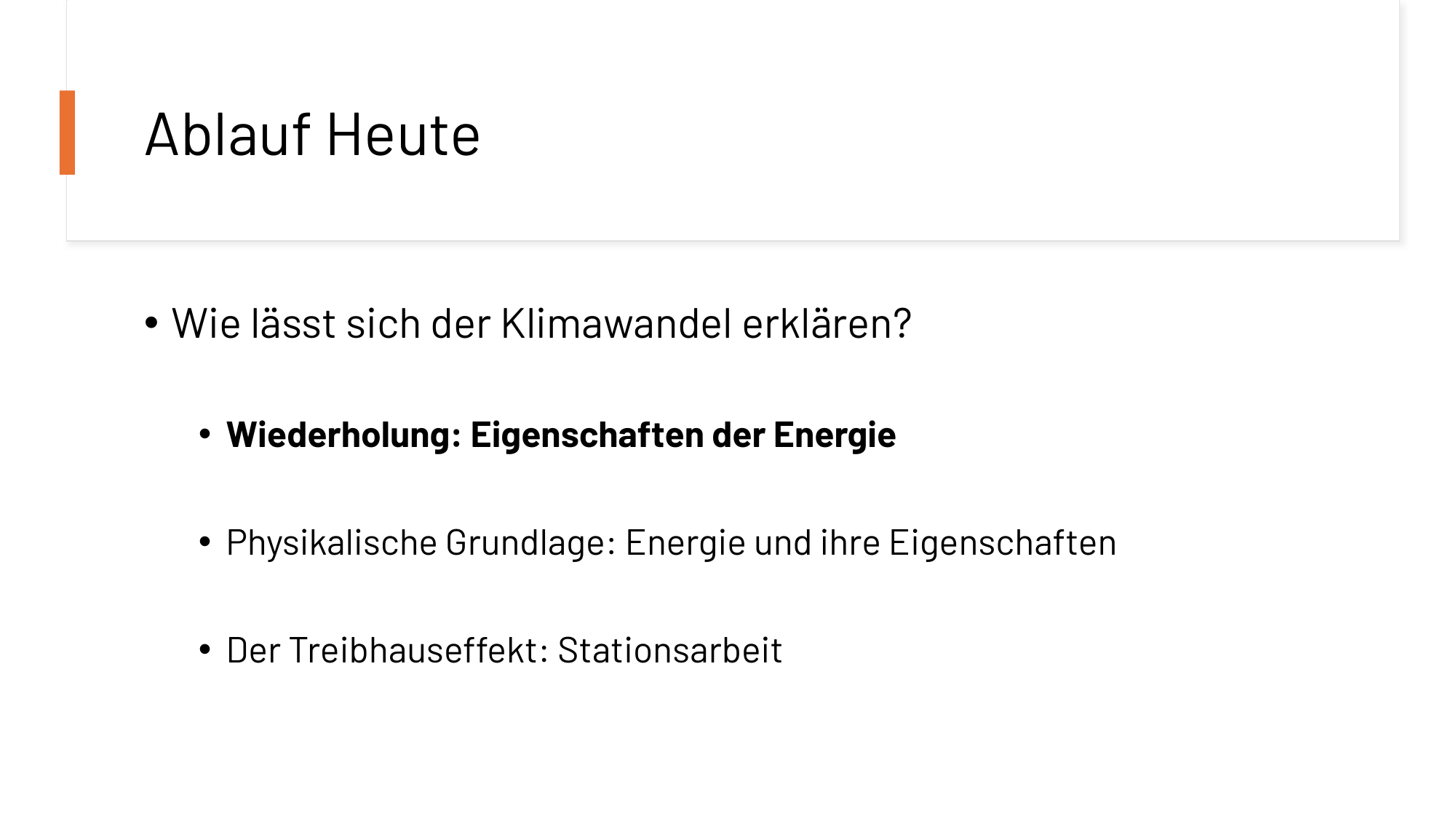

# Ablauf Heute

Wie lässt sich der Klimawandel erklären?

Wiederholung: Eigenschaften der Energie

Physikalische Grundlage: Energie und ihre Eigenschaften

Der Treibhauseffekt: Stationsarbeit

1